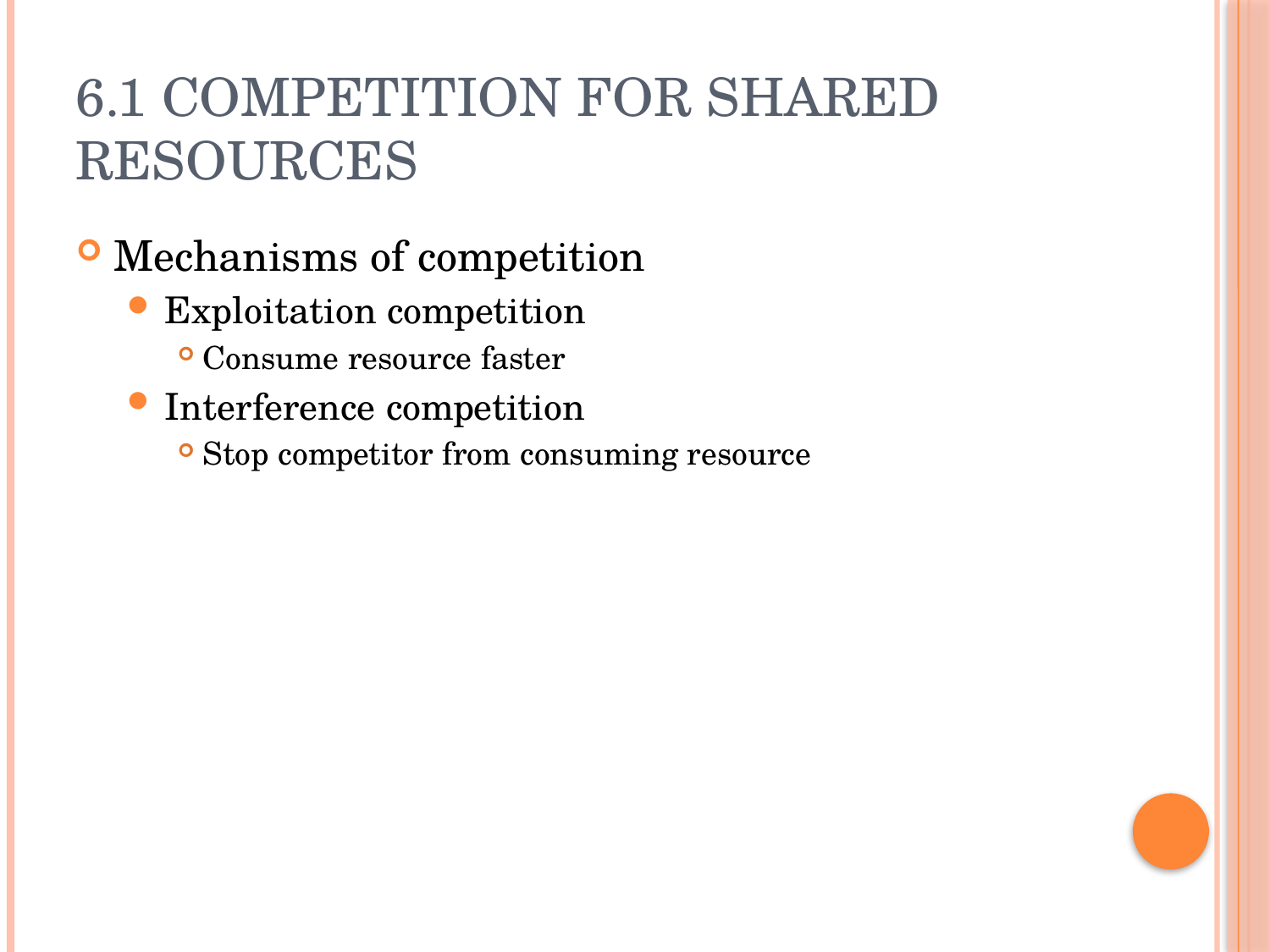

# 6.1 Competition for Shared Resources
Mechanisms of competition
Exploitation competition
Consume resource faster
Interference competition
Stop competitor from consuming resource